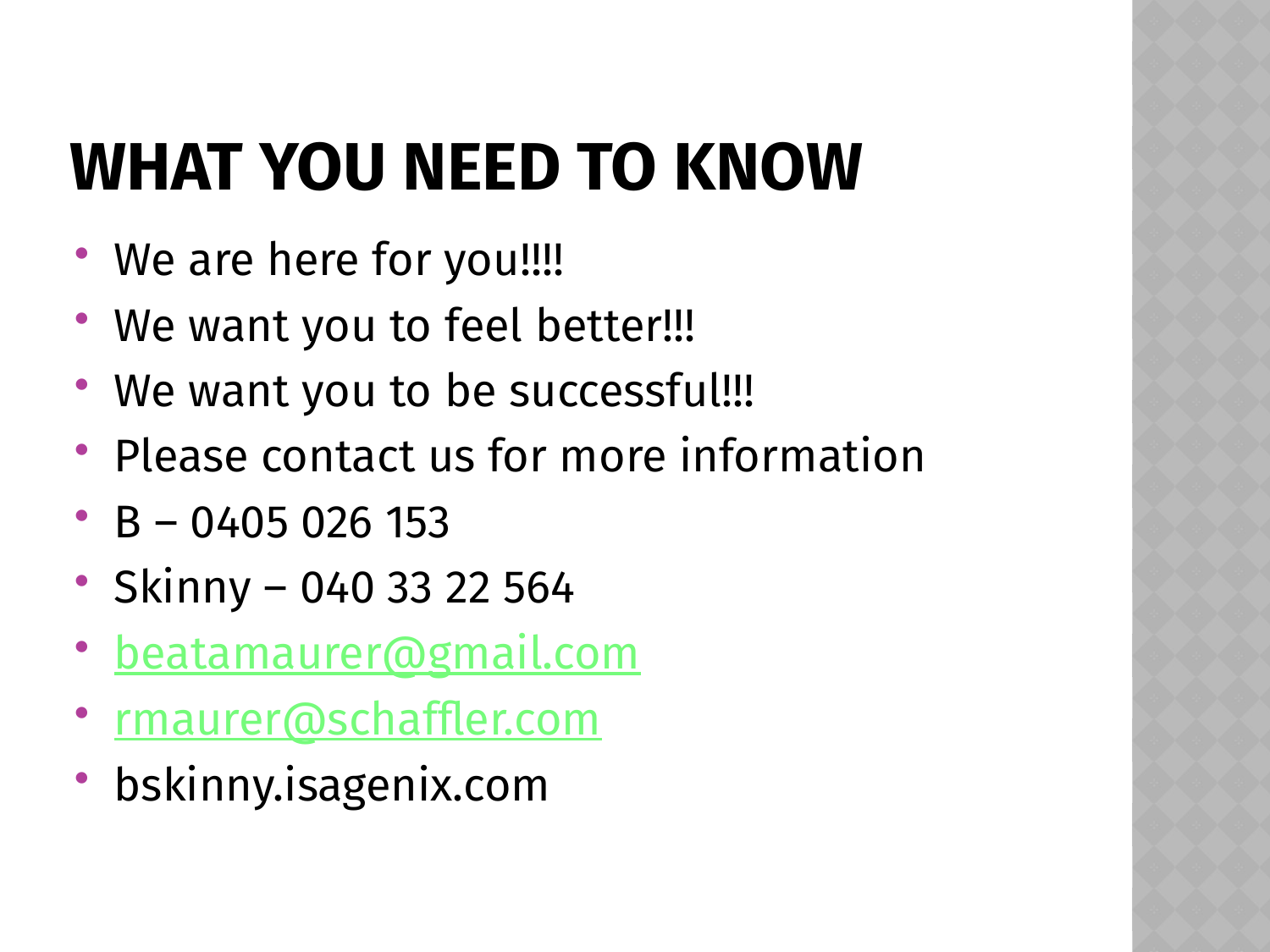

# What you need to know
We are here for you!!!!
We want you to feel better!!!
We want you to be successful!!!
Please contact us for more information
B – 0405 026 153
Skinny – 040 33 22 564
beatamaurer@gmail.com
rmaurer@schaffler.com
bskinny.isagenix.com